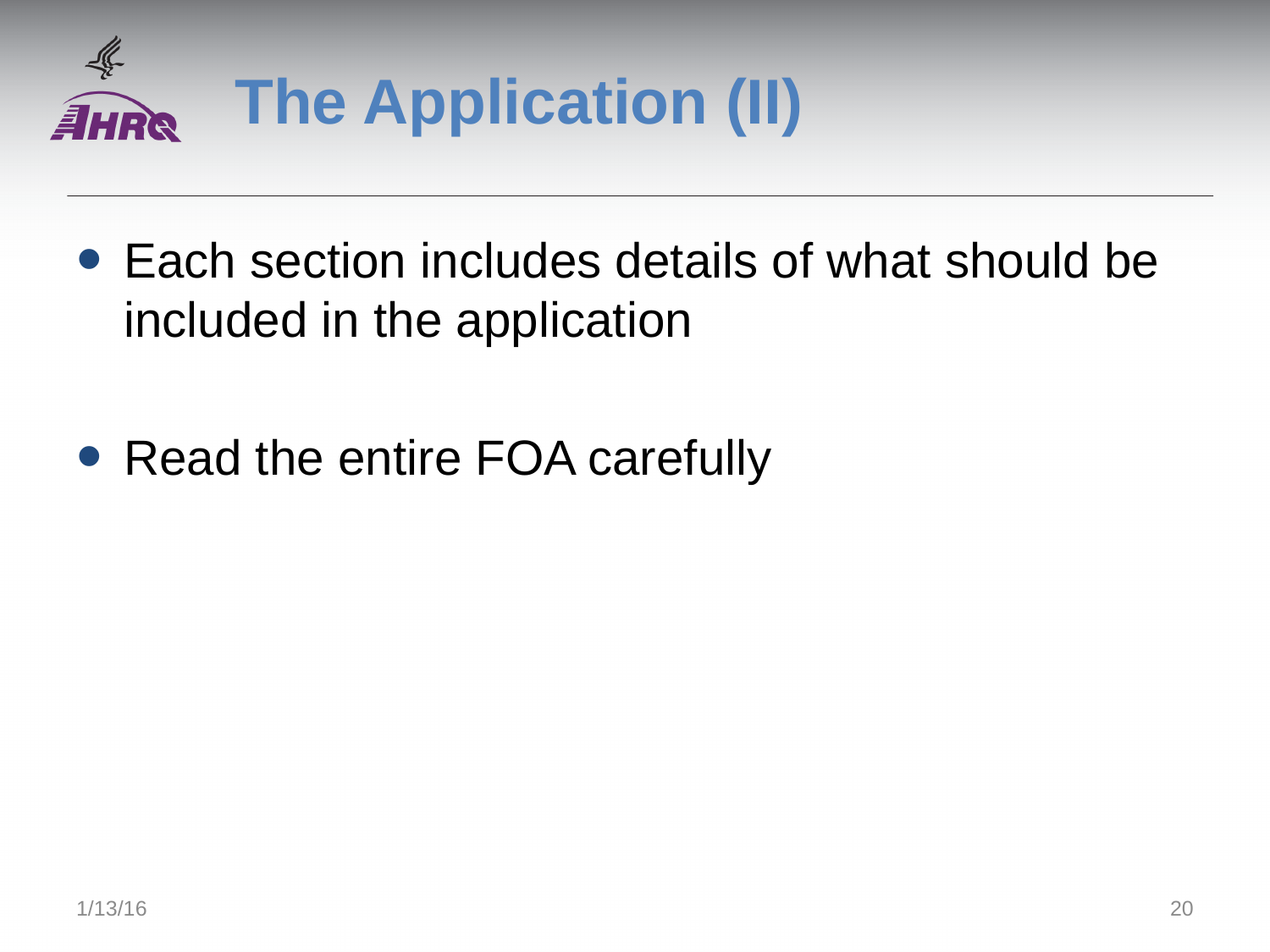

# The Application (II)
Each section includes details of what should be included in the application

Read the entire FOA carefully
1/13/16
20